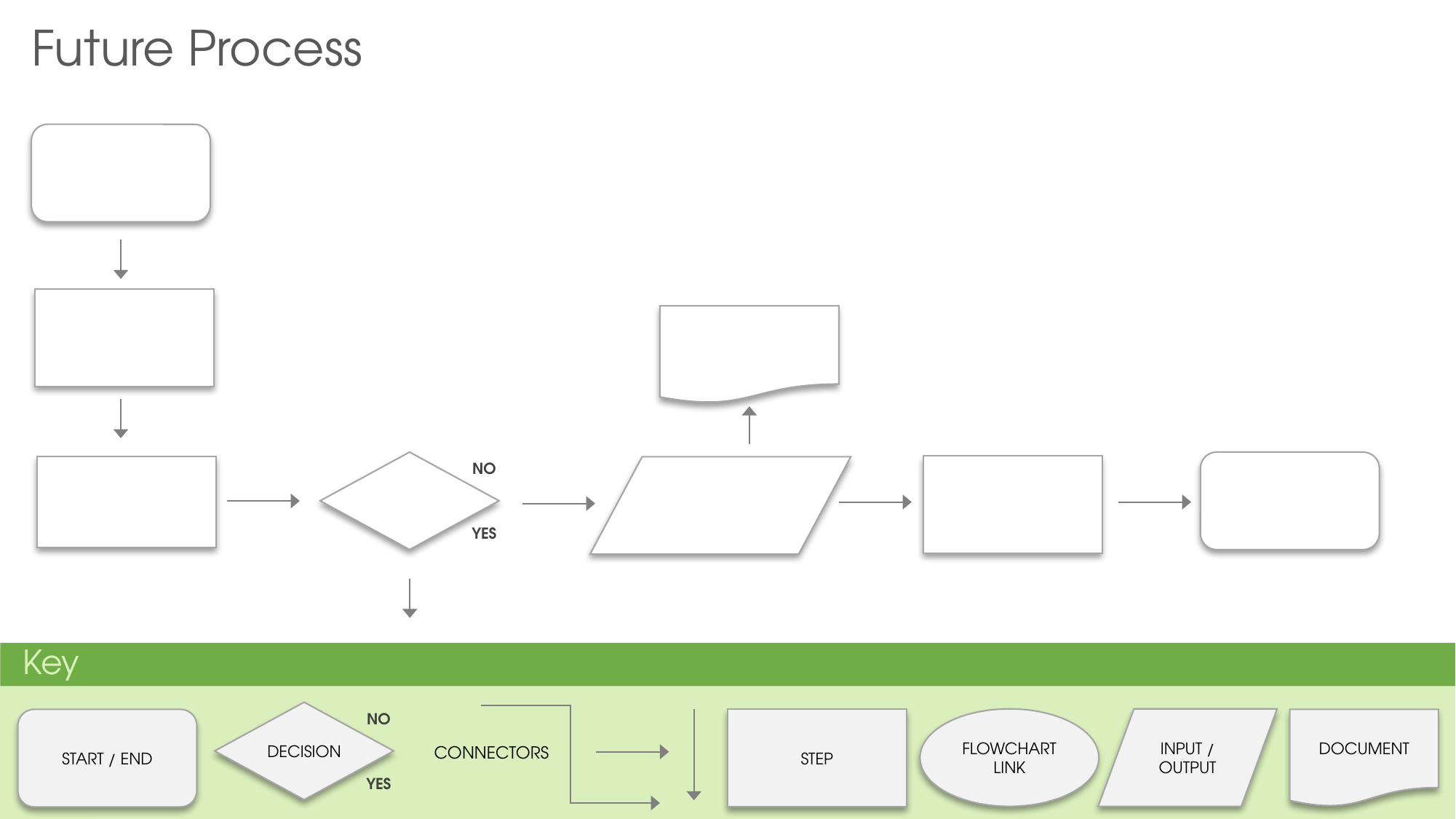

Future Process

NO
YES

Key

DECISION
NO
YES
FLOWCHART LINK
INPUT / OUTPUT
START / END
STEP
DOCUMENT
CONNECTORS